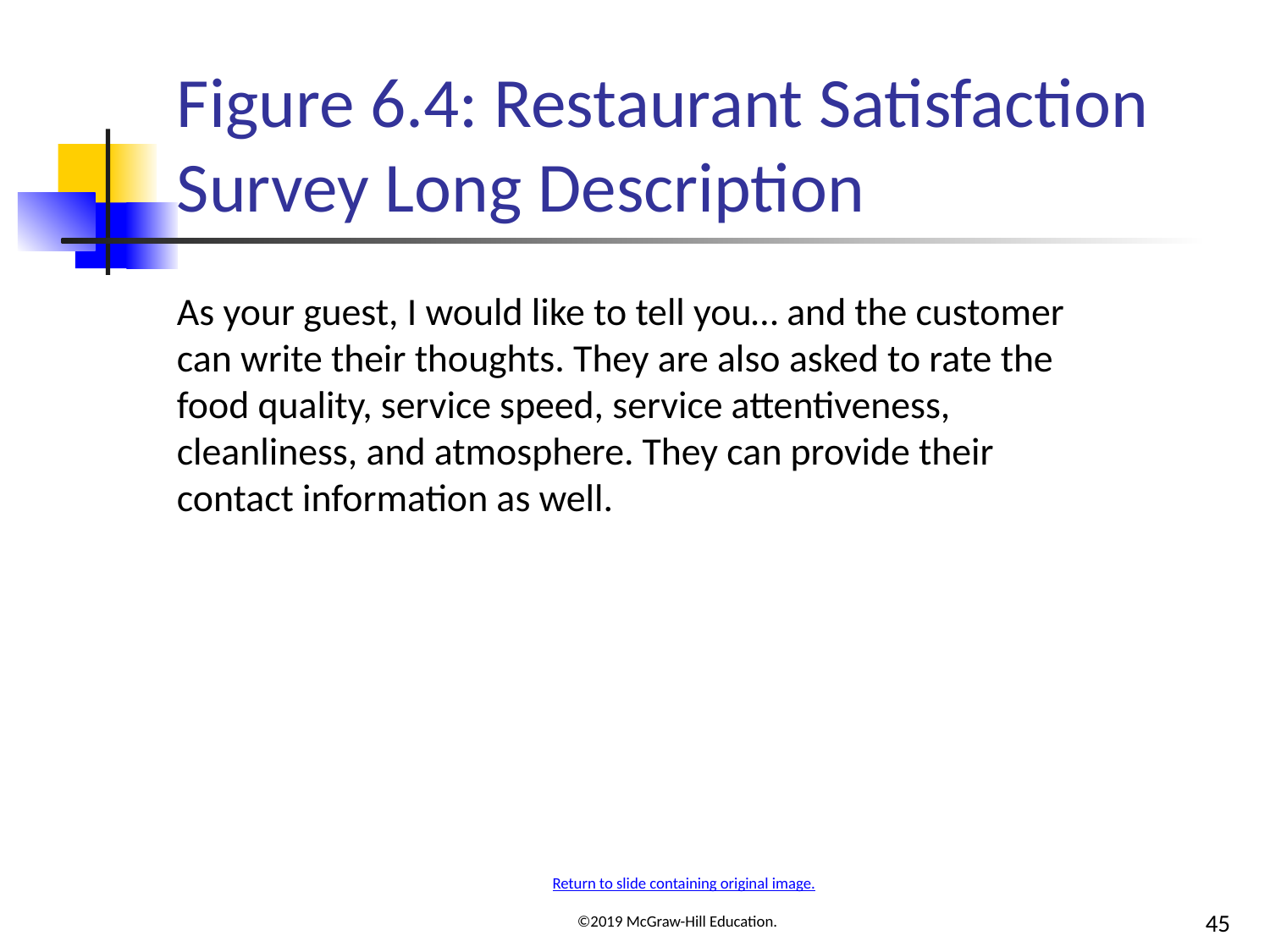

# Figure 6.4: Restaurant Satisfaction Survey Long Description
As your guest, I would like to tell you… and the customer can write their thoughts. They are also asked to rate the food quality, service speed, service attentiveness, cleanliness, and atmosphere. They can provide their contact information as well.
Return to slide containing original image.